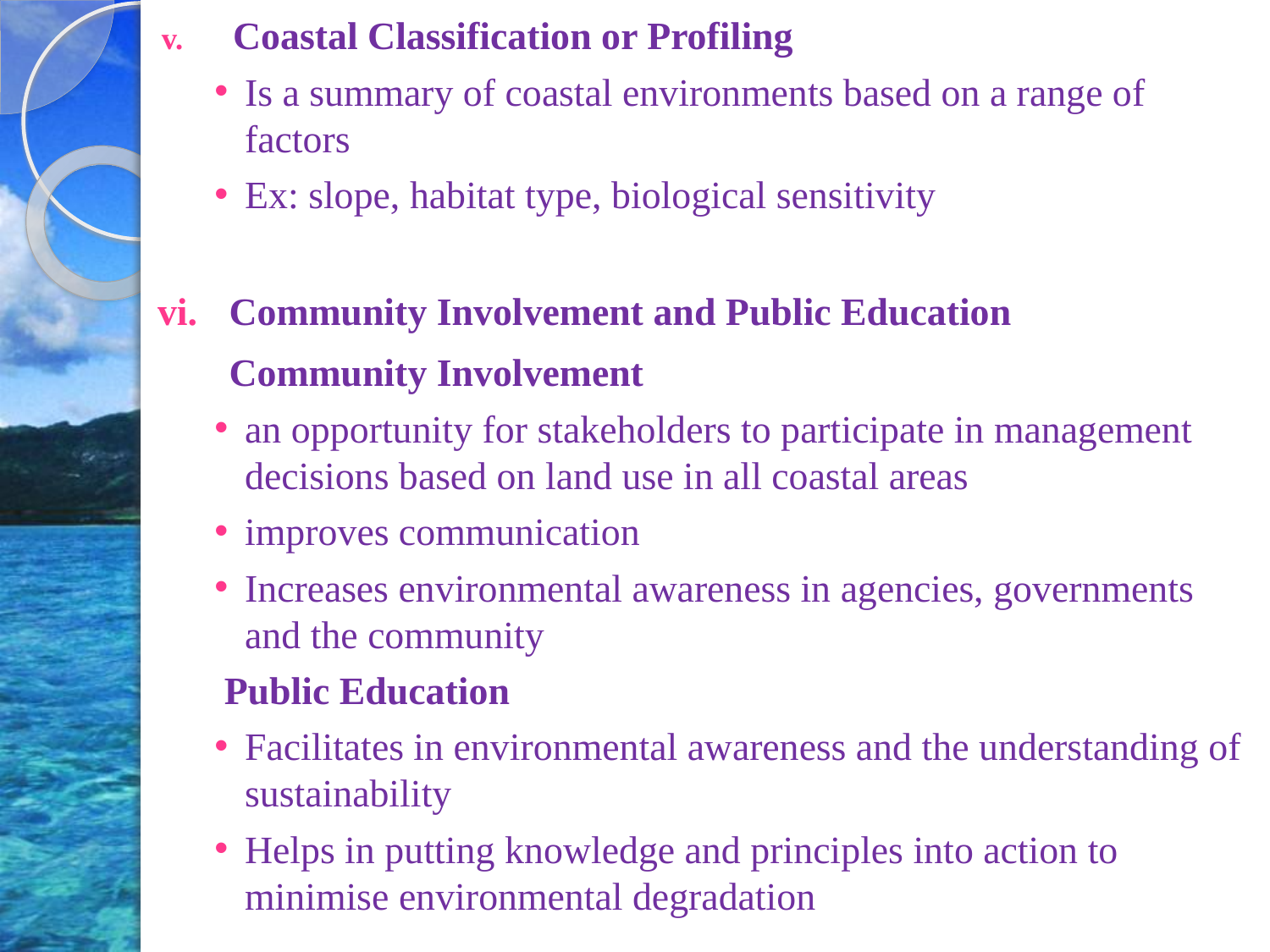

Coastal Classification or Profiling
Is a summary of coastal environments based on a range of factors
Ex: slope, habitat type, biological sensitivity

Community Involvement and Public Education
	Community Involvement
an opportunity for stakeholders to participate in management decisions based on land use in all coastal areas
improves communication
Increases environmental awareness in agencies, governments and the community
 Public Education
Facilitates in environmental awareness and the understanding of sustainability
Helps in putting knowledge and principles into action to minimise environmental degradation